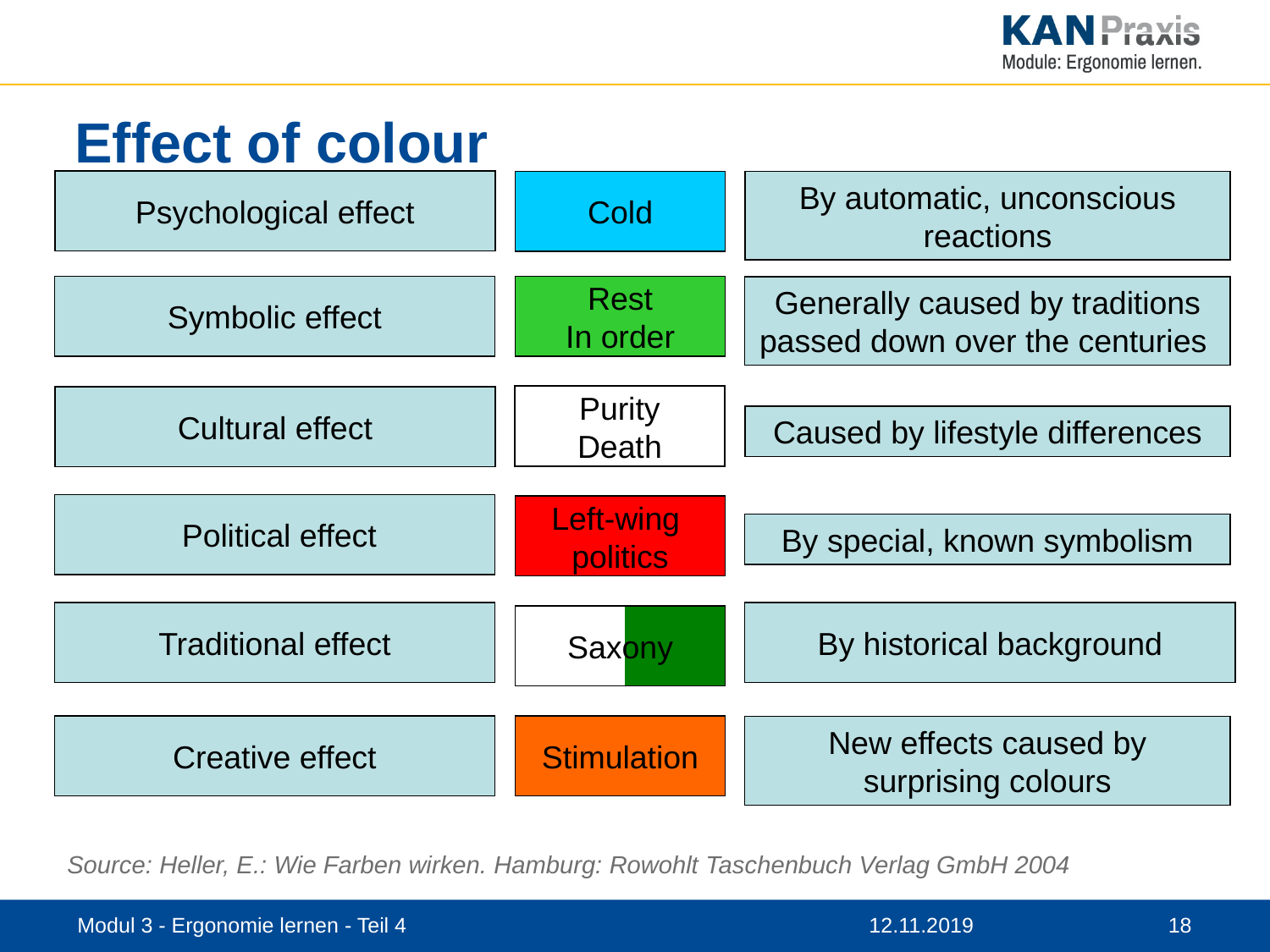

# Effect of colour
Psychological effect
By automatic, unconscious reactions
Cold

Symbolic effect
Rest
In order
Generally caused by traditions passed down over the centuries
Purity
Death
Cultural effect
Caused by lifestyle differences
 Political effect
By special, known symbolism
Left-wing
politics
Traditional effect
By historical background
Saxony

Creative effect
Stimulation
New effects caused by surprising colours
Source: Heller, E.: Wie Farben wirken. Hamburg: Rowohlt Taschenbuch Verlag GmbH 2004
Modul 3 - Ergonomie lernen - Teil 4
12.11.2019
18